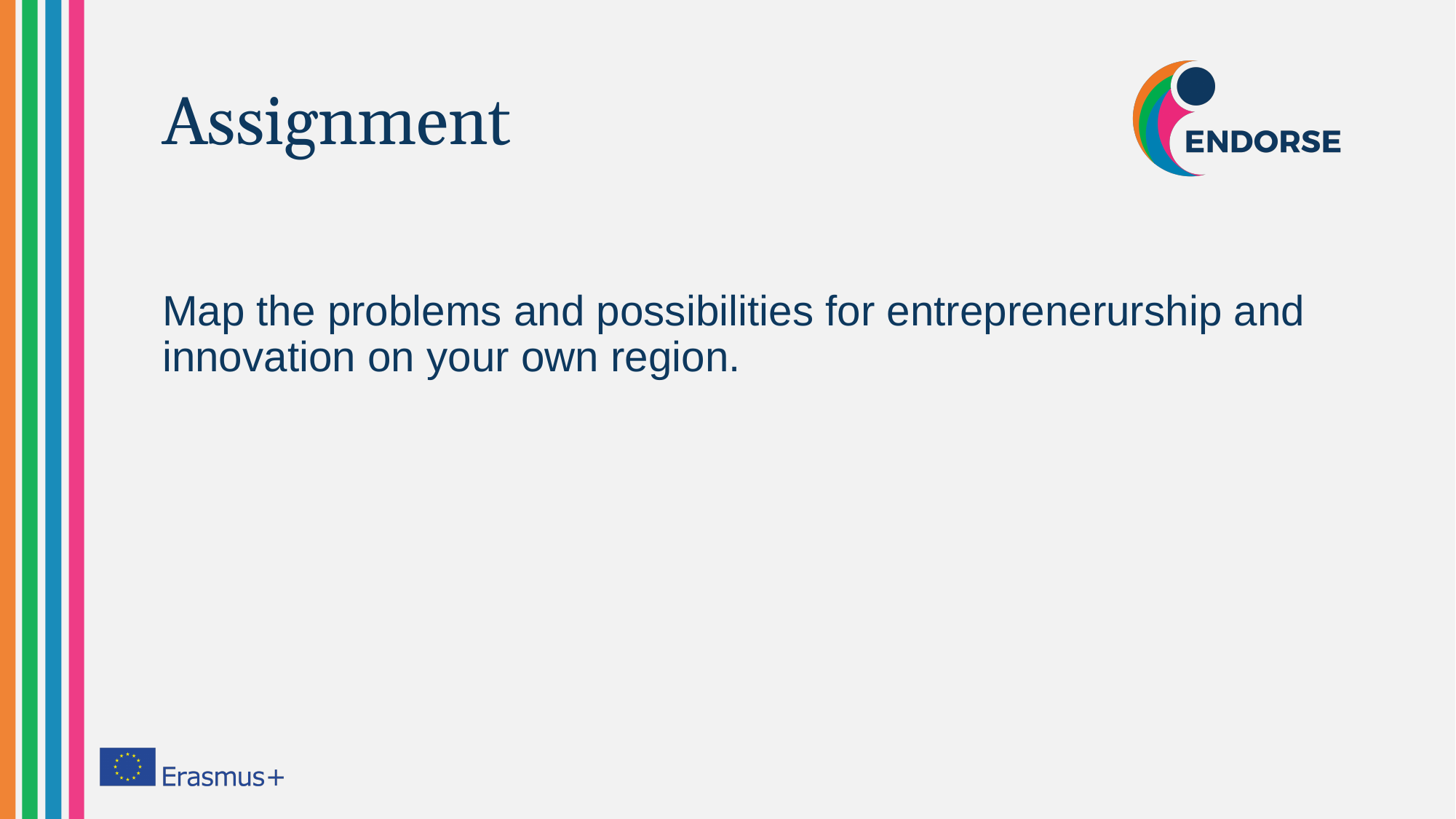

# Assignment

Map the problems and possibilities for entreprenerurship and innovation on your own region.